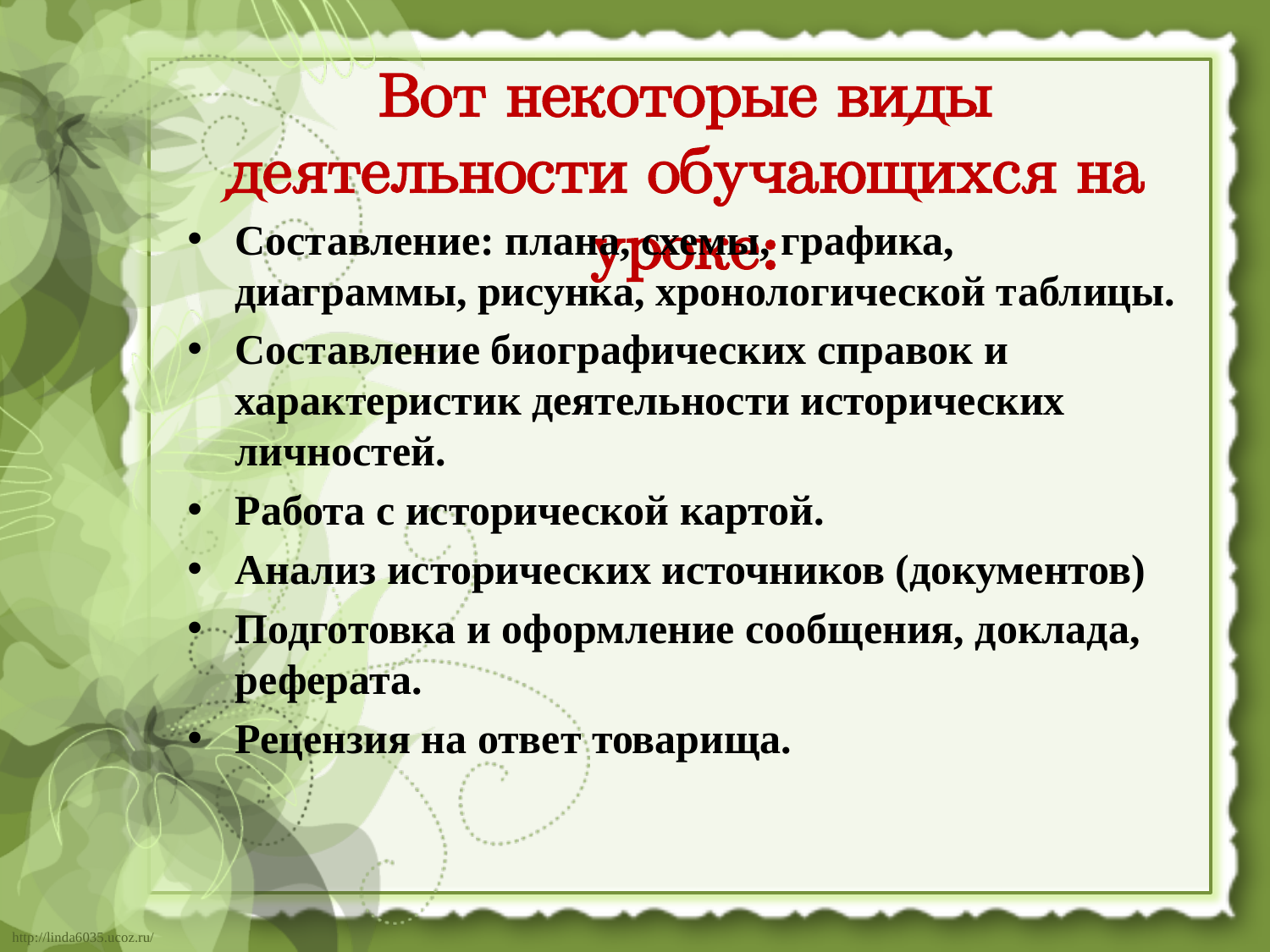

# Вот некоторые виды деятельности обучающихся на уроке:
Составление: плана, схемы, графика, диаграммы, рисунка, хронологической таблицы.
Составление биографических справок и характеристик деятельности исторических личностей.
Работа с исторической картой.
Анализ исторических источников (документов)
Подготовка и оформление сообщения, доклада, реферата.
Рецензия на ответ товарища.